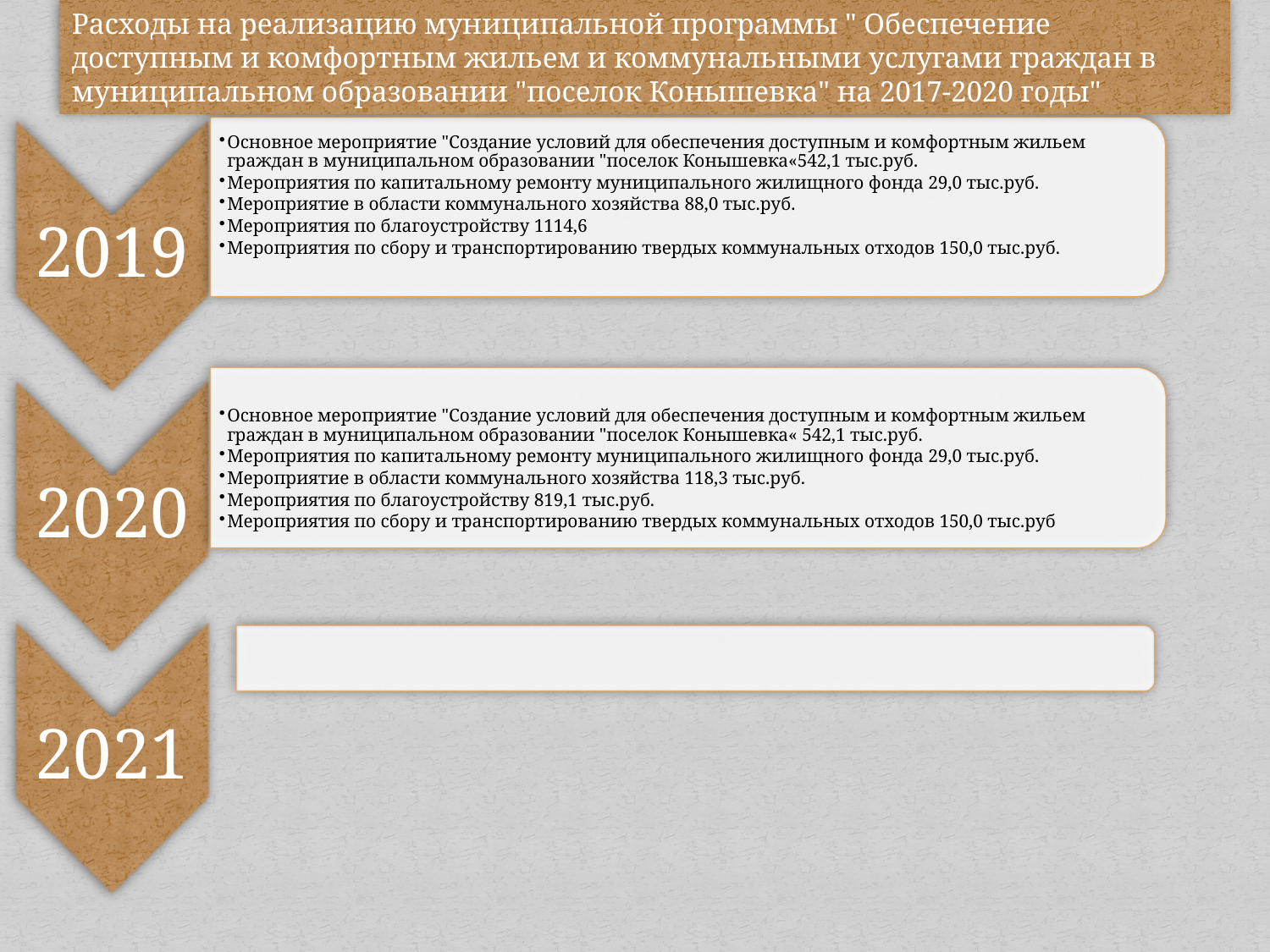

Расходы на реализацию муниципальной программы " Обеспечение доступным и комфортным жильем и коммунальными услугами граждан в муниципальном образовании "поселок Конышевка" на 2017-2020 годы"
2019
Основное мероприятие "Создание условий для обеспечения доступным и комфортным жильем граждан в муниципальном образовании "поселок Конышевка«542,1 тыс.руб.
Мероприятия по капитальному ремонту муниципального жилищного фонда 29,0 тыс.руб.
Мероприятие в области коммунального хозяйства 88,0 тыс.руб.
Мероприятия по благоустройству 1114,6
Мероприятия по сбору и транспортированию твердых коммунальных отходов 150,0 тыс.руб.

2020

Основное мероприятие "Создание условий для обеспечения доступным и комфортным жильем граждан в муниципальном образовании "поселок Конышевка« 542,1 тыс.руб.
Мероприятия по капитальному ремонту муниципального жилищного фонда 29,0 тыс.руб.
Мероприятие в области коммунального хозяйства 118,3 тыс.руб.
Мероприятия по благоустройству 819,1 тыс.руб.
Мероприятия по сбору и транспортированию твердых коммунальных отходов 150,0 тыс.руб
2021